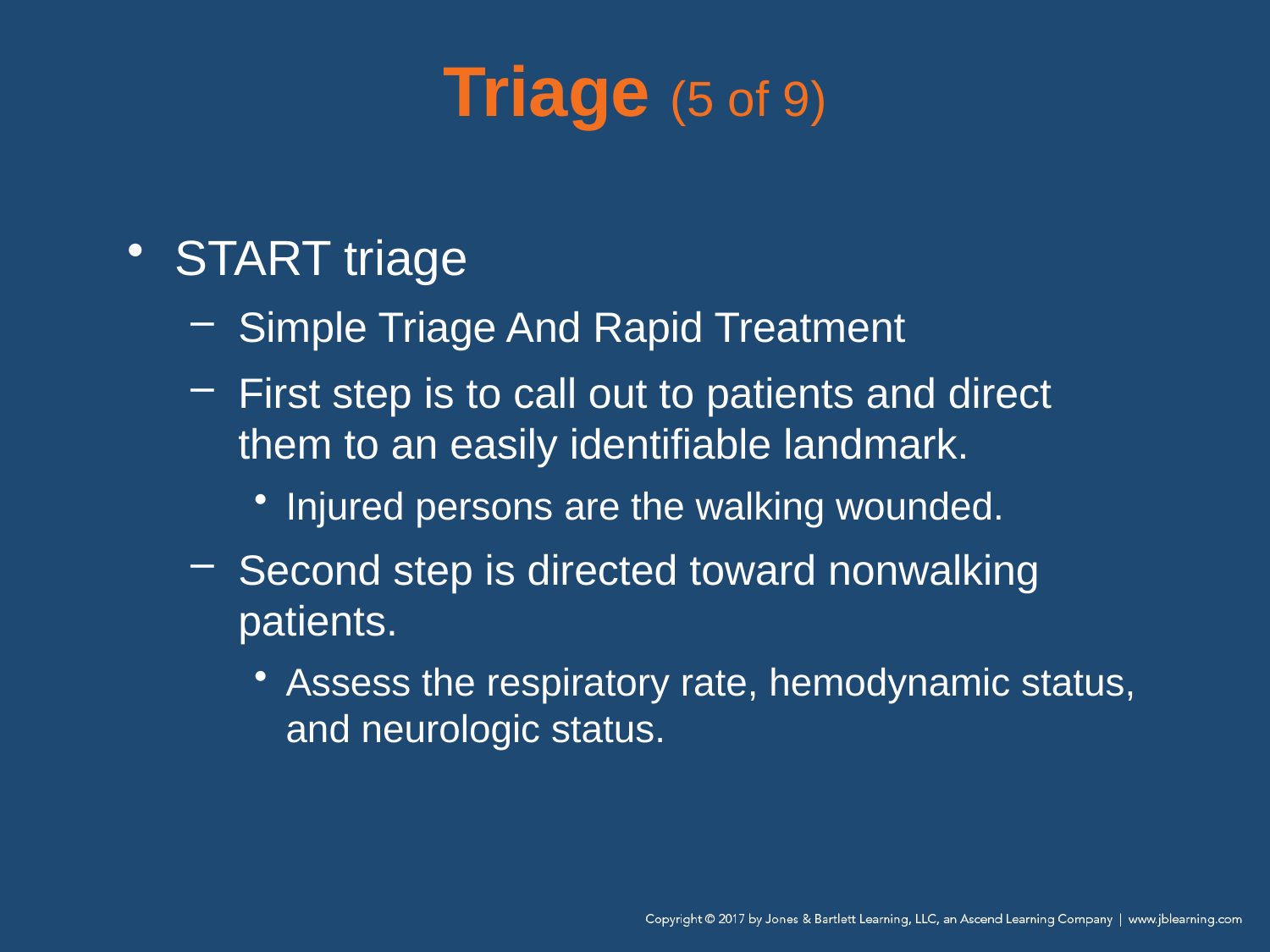

# Triage (5 of 9)
START triage
Simple Triage And Rapid Treatment
First step is to call out to patients and direct them to an easily identifiable landmark.
Injured persons are the walking wounded.
Second step is directed toward nonwalking patients.
Assess the respiratory rate, hemodynamic status, and neurologic status.